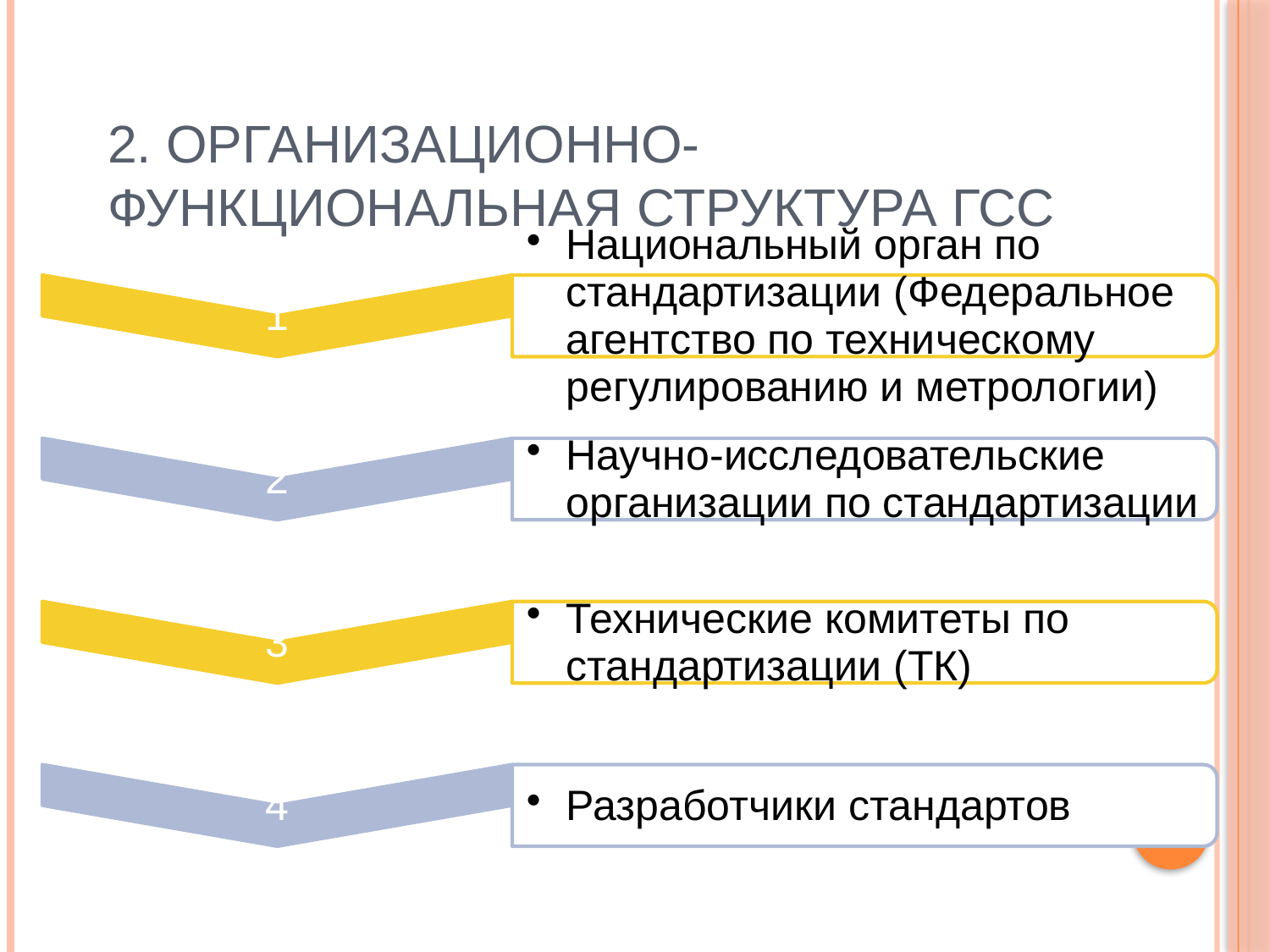

# 2. Организационно-функциональная структура ГСС
1
Национальный орган по стандартизации (Федеральное агентство по техническому регулированию и метрологии)
2
Научно-исследовательские организации по стандартизации
3
Технические комитеты по стандартизации (ТК)
4
Разработчики стандартов